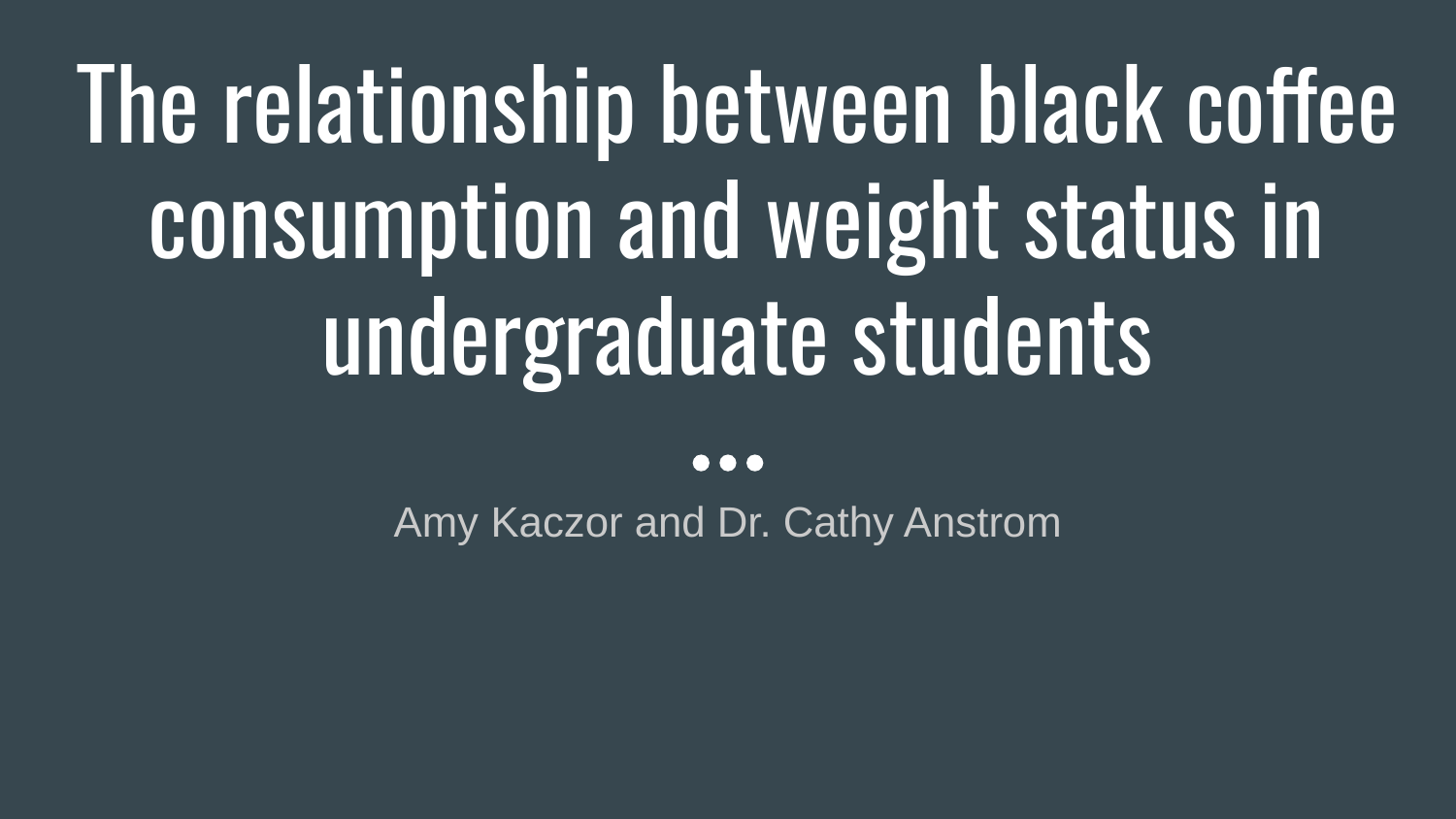

# The relationship between black coffee consumption and weight status in undergraduate students
Amy Kaczor and Dr. Cathy Anstrom